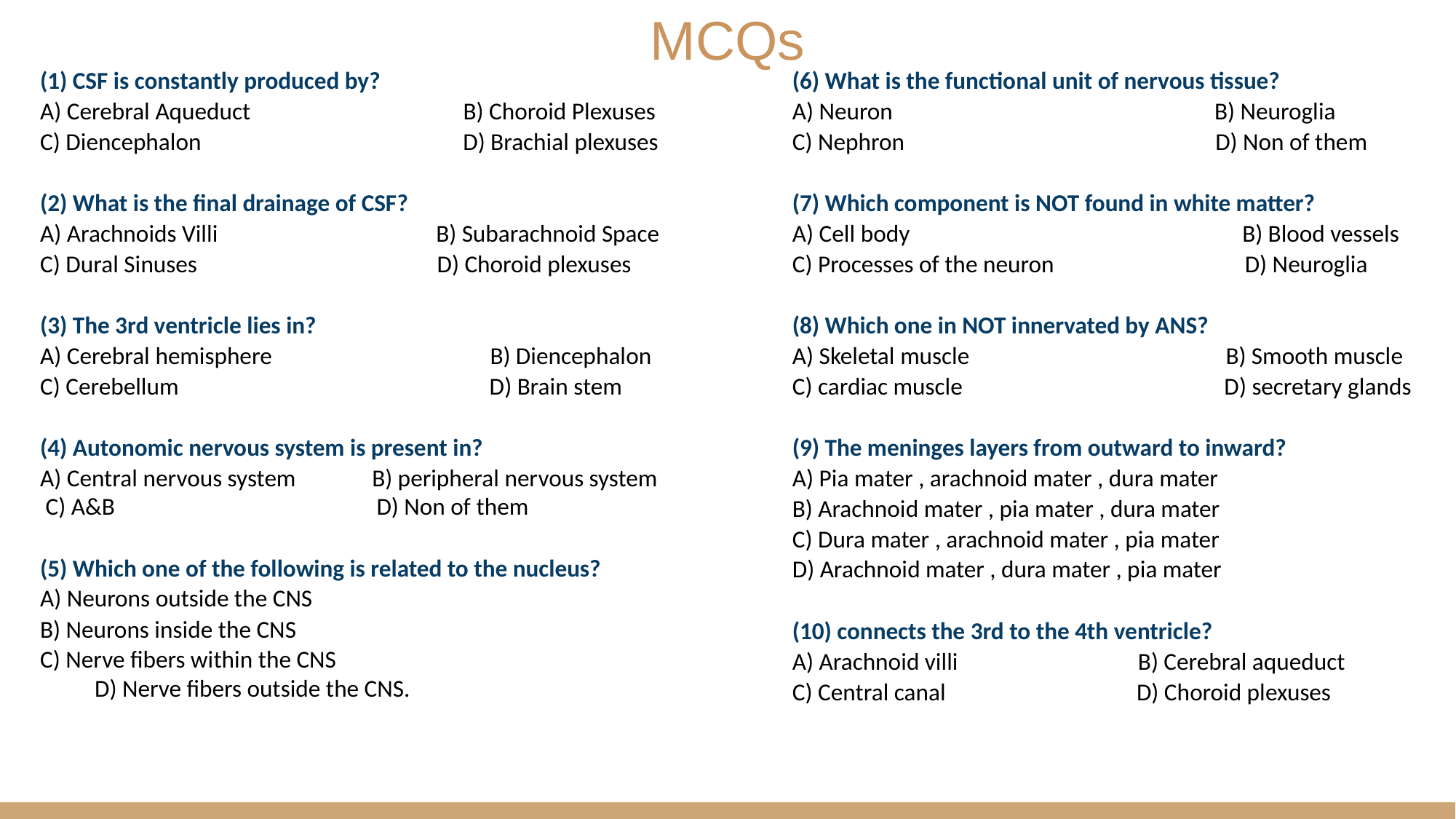

(1) CSF is constantly produced by?
A) Cerebral Aqueduct                                       B) Choroid Plexuses
C) Diencephalon                                                D) Brachial plexuses

(2) What is the final drainage of CSF?
A) Arachnoids Villi                                        B) Subarachnoid Space
C) Dural Sinuses                                            D) Choroid plexuses

(3) The 3rd ventricle lies in?
A) Cerebral hemisphere                                        B) Diencephalon
C) Cerebellum                                                         D) Brain stem

(4) Autonomic nervous system is present in?
A) Central nervous system              B) peripheral nervous system  C) A&B                                                D) Non of them

(5) Which one of the following is related to the nucleus?
A) Neurons outside the CNS
B) Neurons inside the CNS
C) Nerve fibers within the CNS                                                                      D) Nerve fibers outside the CNS.
(6) What is the functional unit of nervous tissue?
A) Neuron                                                           B) Neuroglia
C) Nephron                                                         D) Non of them

(7) Which component is NOT found in white matter?
A) Cell body                                                             B) Blood vessels
C) Processes of the neuron                                   D) Neuroglia

(8) Which one in NOT innervated by ANS?
A) Skeletal muscle                                               B) Smooth muscle
C) cardiac muscle                                                D) secretary glands

(9) The meninges layers from outward to inward?
A) Pia mater , arachnoid mater , dura mater
B) Arachnoid mater , pia mater , dura mater
C) Dura mater , arachnoid mater , pia mater
D) Arachnoid mater , dura mater , pia mater

(10) connects the 3rd to the 4th ventricle?
A) Arachnoid villi                                 B) Cerebral aqueduct
C) Central canal                                   D) Choroid plexuses